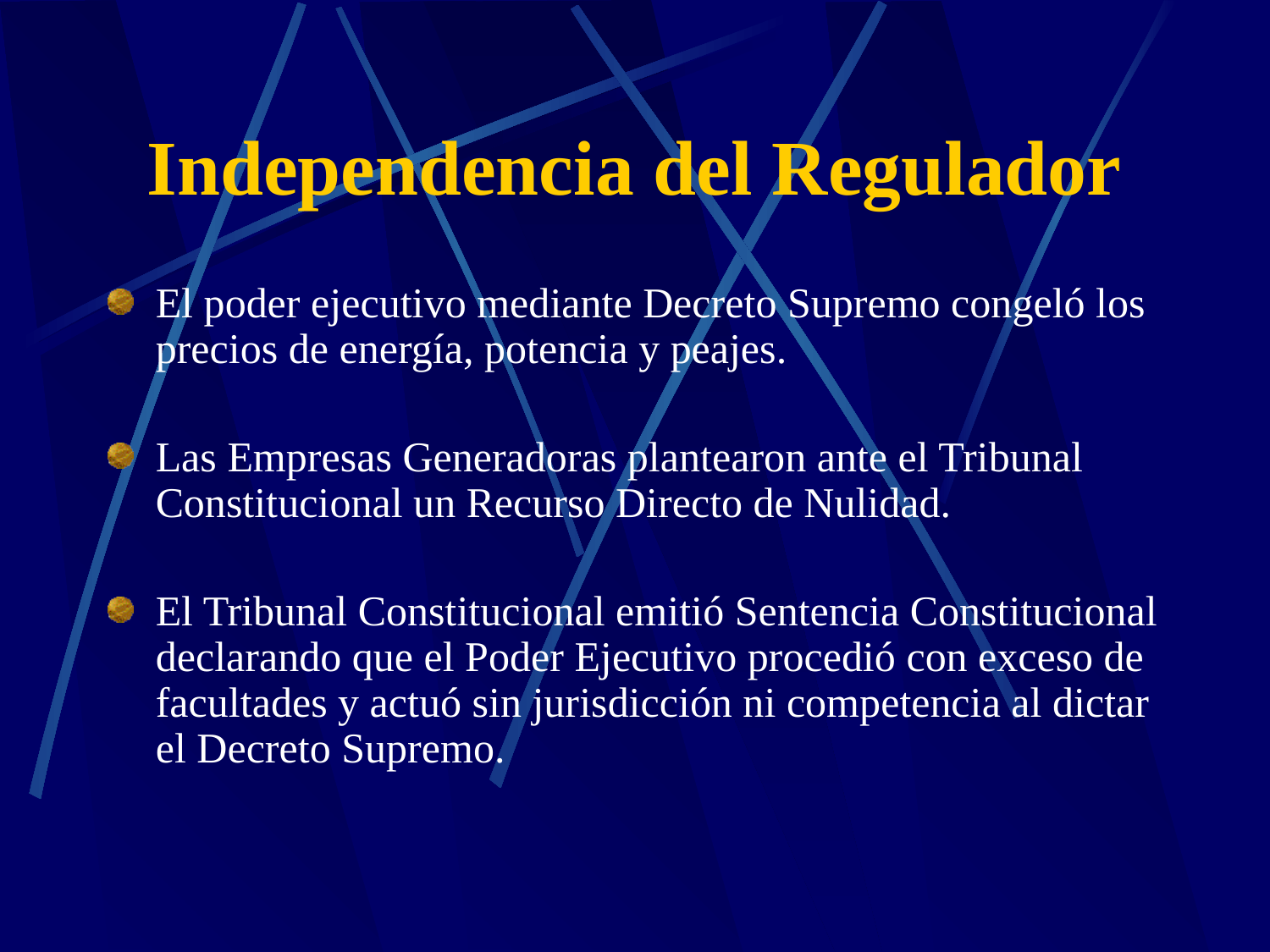

# Independencia del Regulador
El poder ejecutivo mediante Decreto Supremo congeló los precios de energía, potencia y peajes.

Las Empresas Generadoras plantearon ante el Tribunal Constitucional un Recurso Directo de Nulidad.

El Tribunal Constitucional emitió Sentencia Constitucional declarando que el Poder Ejecutivo procedió con exceso de facultades y actuó sin jurisdicción ni competencia al dictar el Decreto Supremo.